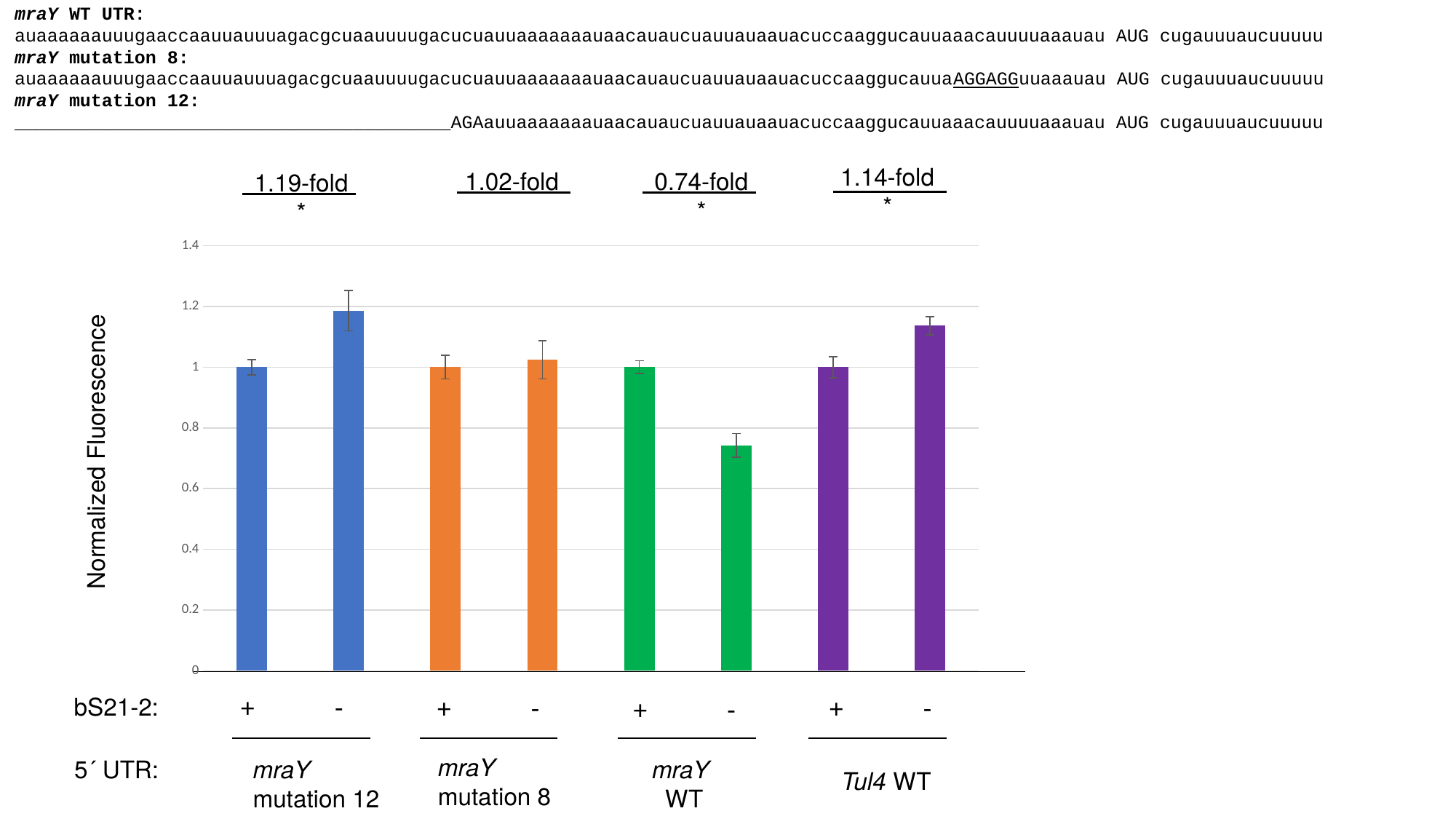

mraY WT UTR:
auaaaaaauuugaaccaauuauuuagacgcuaauuuugacucuauuaaaaaaauaacauaucuauuauaauacuccaaggucauuaaacauuuuaaauau AUG cugauuuaucuuuuu
mraY mutation 8:
auaaaaaauuugaaccaauuauuuagacgcuaauuuugacucuauuaaaaaaauaacauaucuauuauaauacuccaaggucauuaAGGAGGuuaaauau AUG cugauuuaucuuuuu
mraY mutation 12:
________________________________________AGAauuaaaaaaauaacauaucuauuauaauacuccaaggucauuaaacauuuuaaauau AUG cugauuuaucuuuuu
1.14-fold
*

1.02-fold

0.74-fold
*

1.19-fold
*

 Normalized Fluorescence
mraY mutation 12
mraY mutation 8
+             -
+             -
+             -
bS21-2:
+             -
5´ UTR:

### Chart

| Category | Averages |
|---|---|
| LVS mraY mut12 | 1.0 |
| ΔrpsU2 mraY mut12 | 1.1863435786758636 |
| LVS mraY mut8 | 1.0 |
| ΔrpsU2 mraY mut8 | 1.0244351487266765 |
| LVS mraY WT UTR | 1.0 |
| ΔrpsU2 mraY WT UTR | 0.7423993296815725 |
| LVS tul4 WT UTR | 1.0000000000000002 |
| ΔrpsU2 tul4 WT UTR | 1.1367283108782527 |
mraY
WT
Tul4 WT